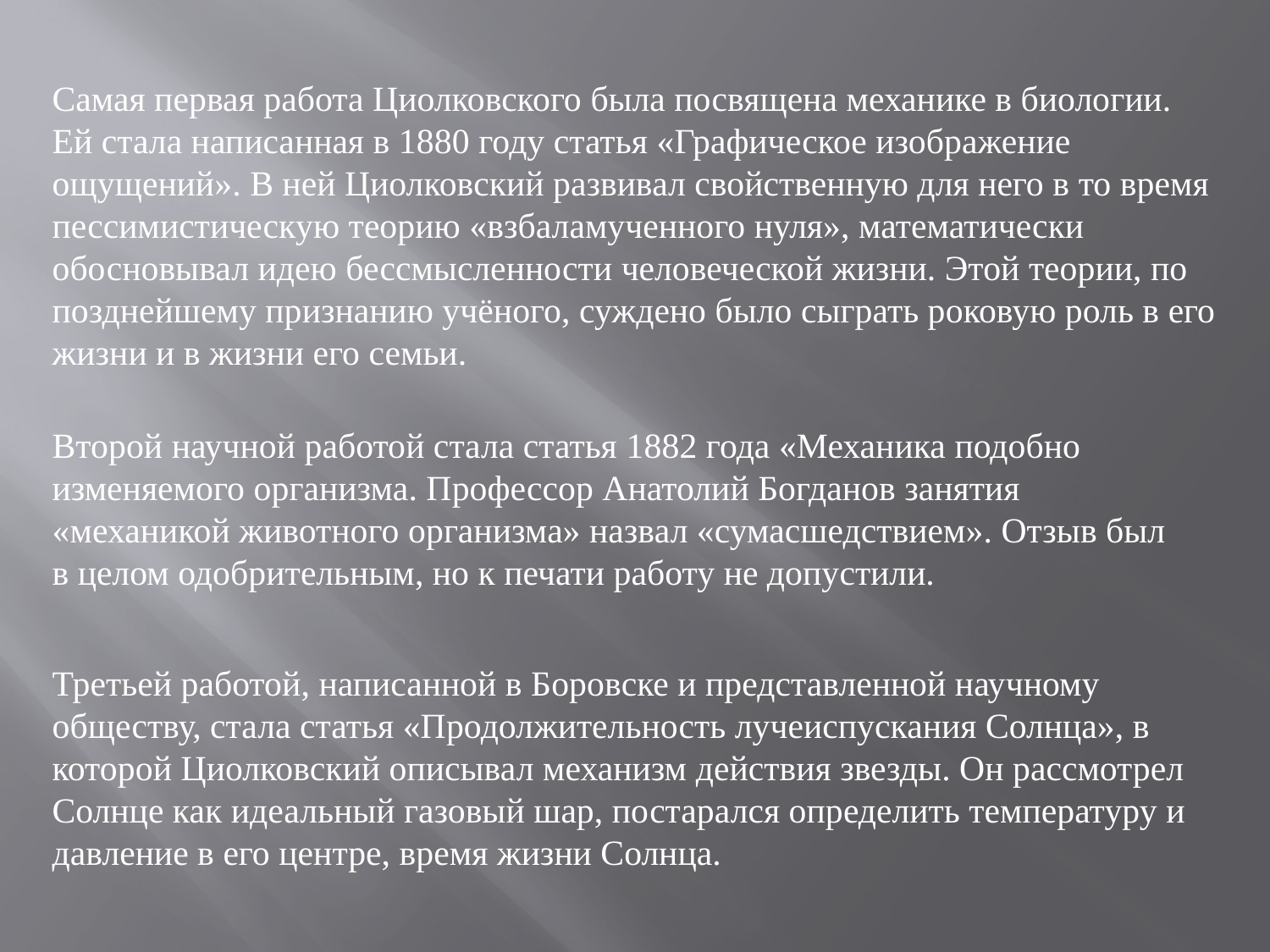

Самая первая работа Циолковского была посвящена механике в биологии. Ей стала написанная в 1880 году статья «Графическое изображение ощущений». В ней Циолковский развивал свойственную для него в то время пессимистическую теорию «взбаламученного нуля», математически обосновывал идею бессмысленности человеческой жизни. Этой теории, по позднейшему признанию учёного, суждено было сыграть роковую роль в его жизни и в жизни его семьи.
Второй научной работой стала статья 1882 года «Механика подобно изменяемого организма. Профессор Анатолий Богданов занятия «механикой животного организма» назвал «сумасшедствием». Отзыв был в целом одобрительным, но к печати работу не допустили.
Третьей работой, написанной в Боровске и представленной научному обществу, стала статья «Продолжительность лучеиспускания Солнца», в которой Циолковский описывал механизм действия звезды. Он рассмотрел Солнце как идеальный газовый шар, постарался определить температуру и давление в его центре, время жизни Солнца.